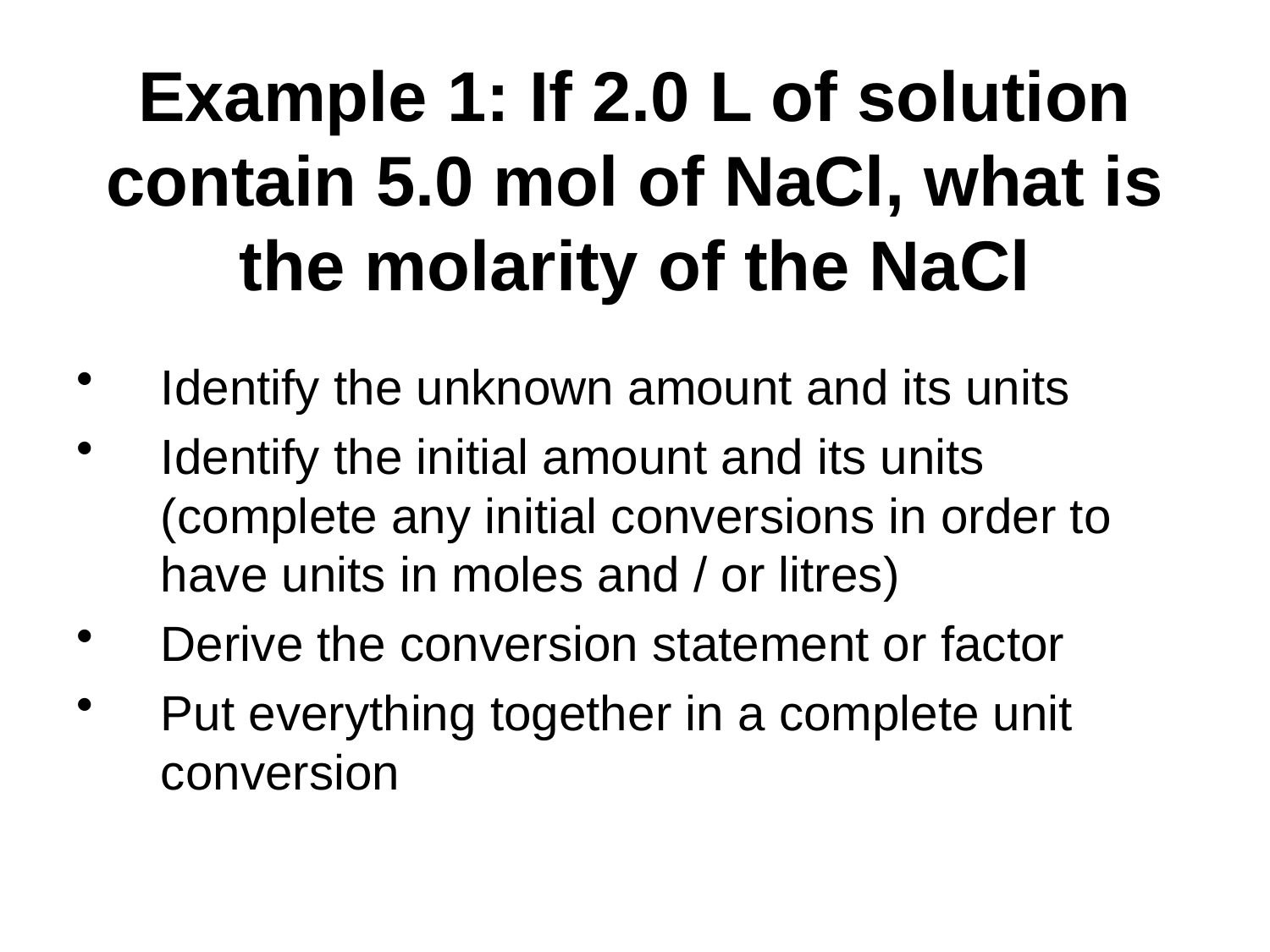

# Example 1: If 2.0 L of solution contain 5.0 mol of NaCl, what is the molarity of the NaCl
Identify the unknown amount and its units
Identify the initial amount and its units (complete any initial conversions in order to have units in moles and / or litres)
Derive the conversion statement or factor
Put everything together in a complete unit conversion